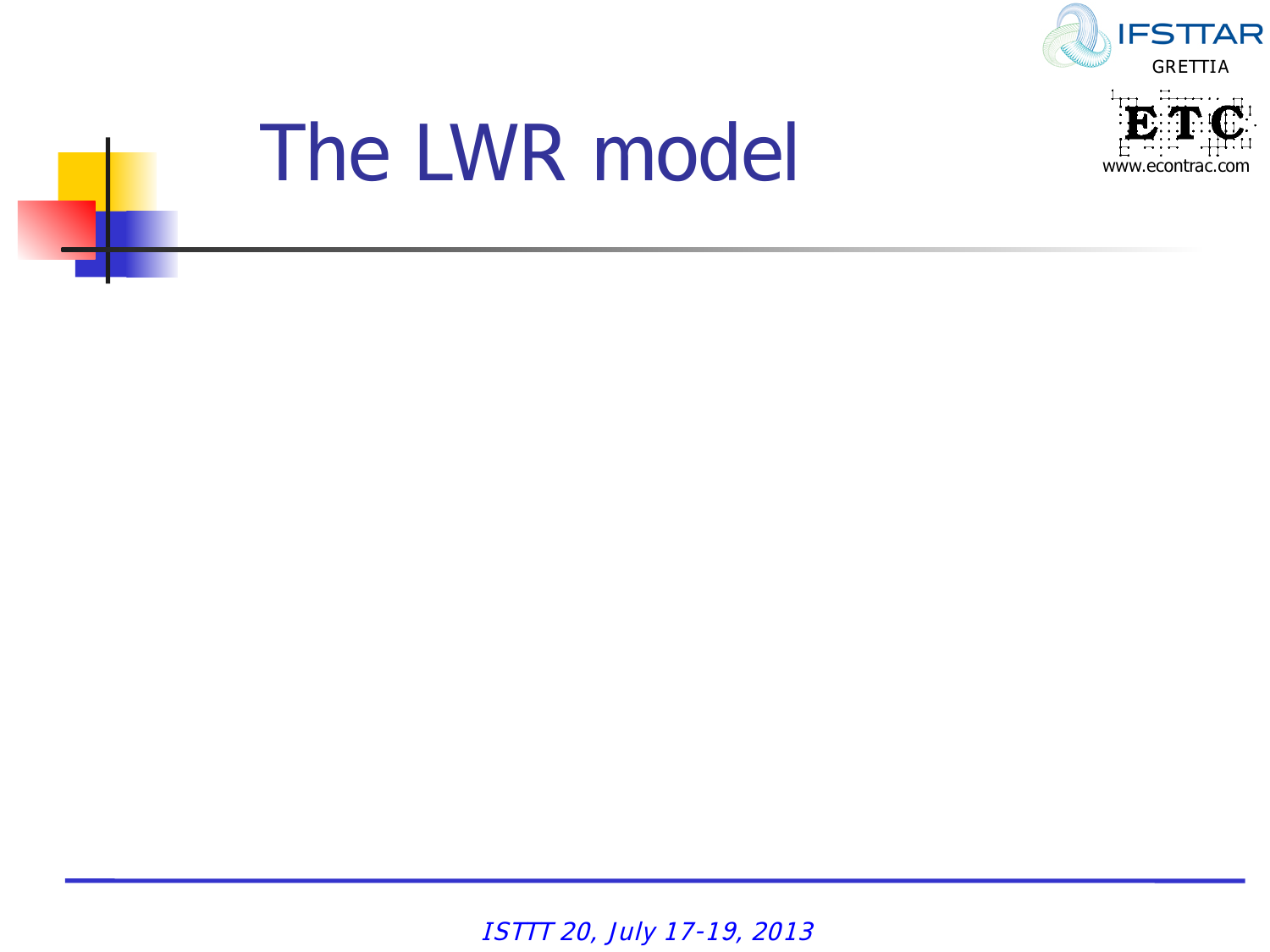

# The LWR model

ISTTT 20, July 17-19, 2013